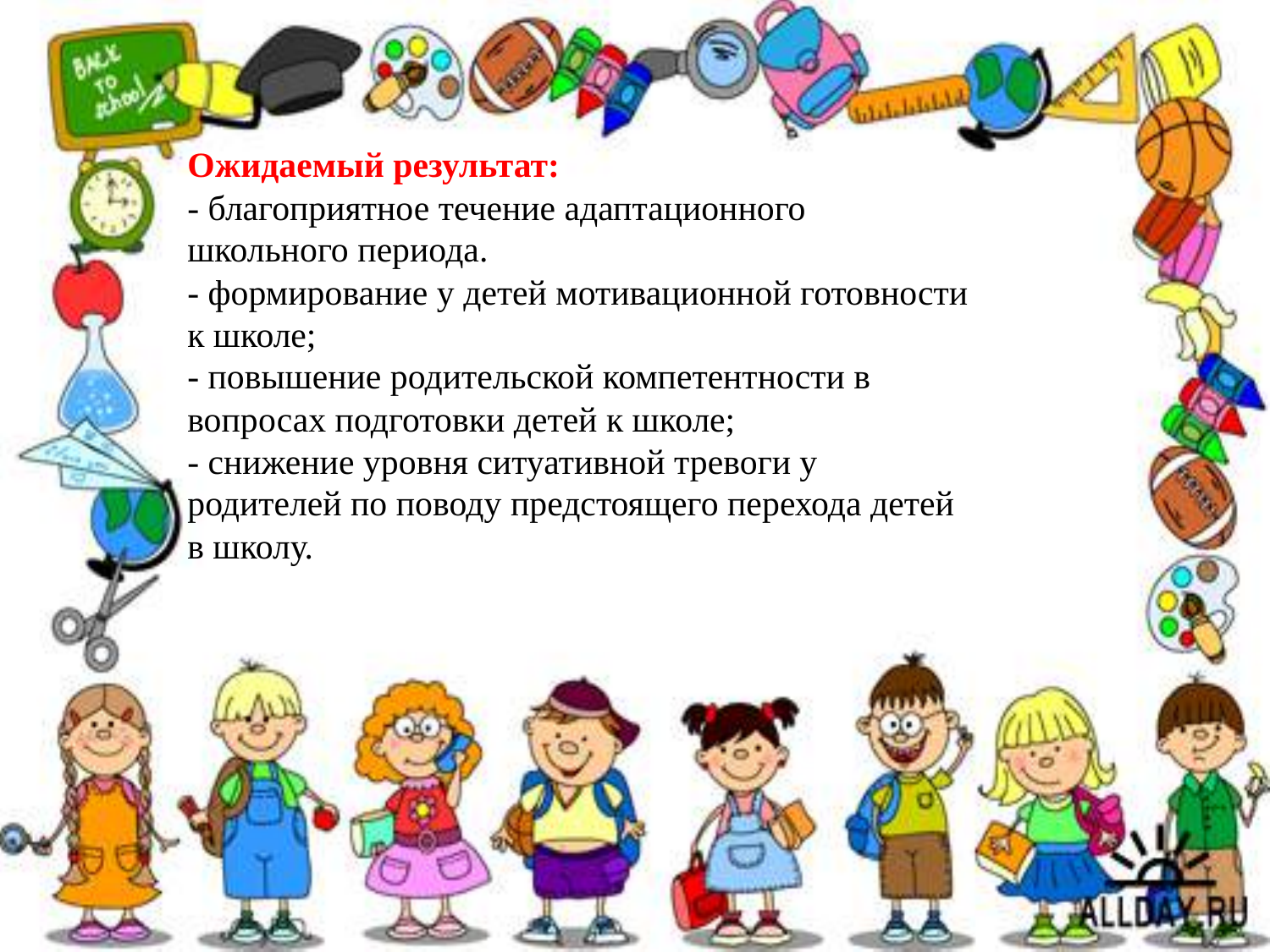

Ожидаемый результат:
- благоприятное течение адаптационного школьного периода.
- формирование у детей мотивационной готовности к школе;
- повышение родительской компетентности в вопросах подготовки детей к школе;
- снижение уровня ситуативной тревоги у родителей по поводу предстоящего перехода детей в школу.